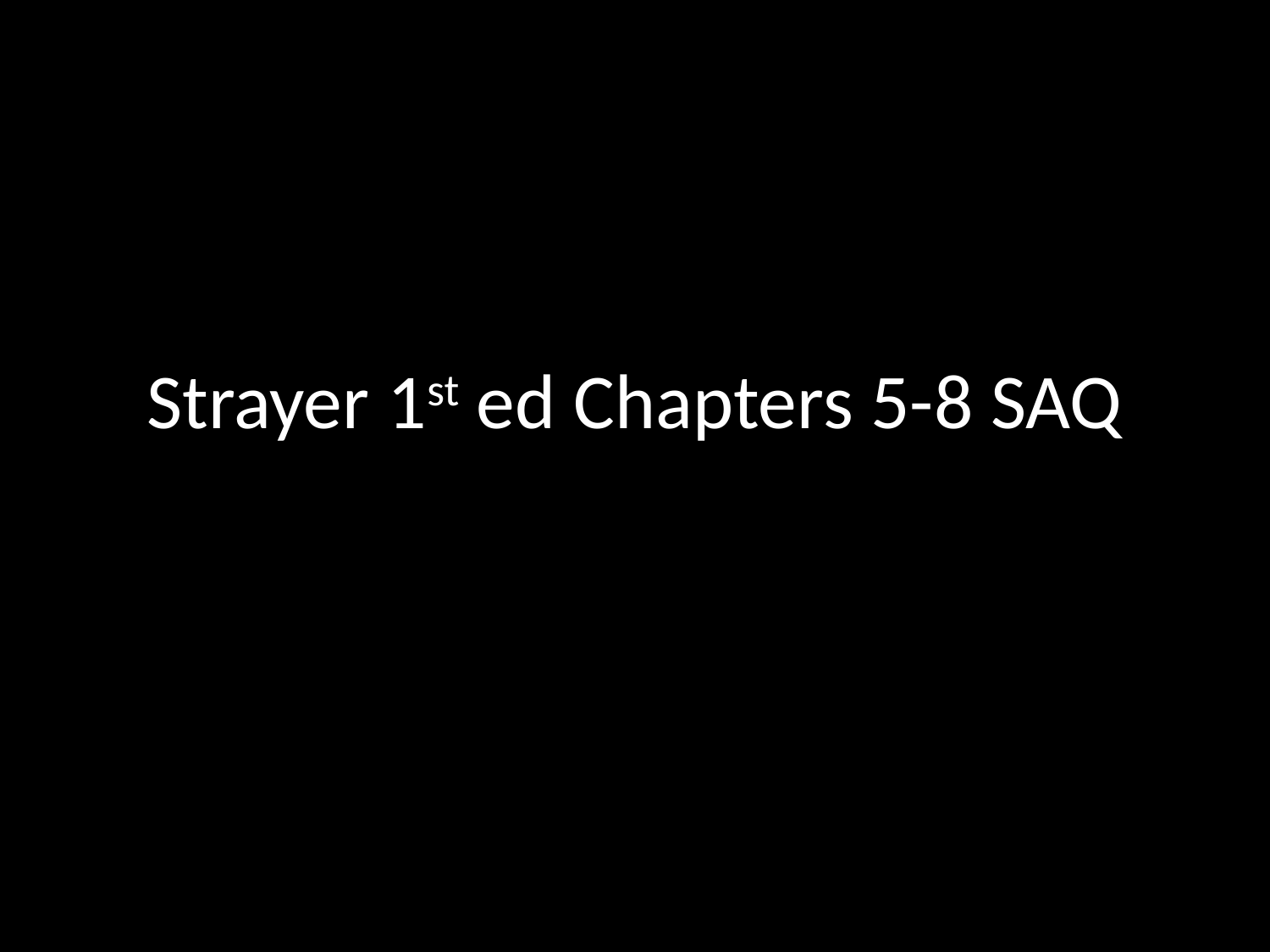

# Strayer 1st ed Chapters 5-8 SAQ